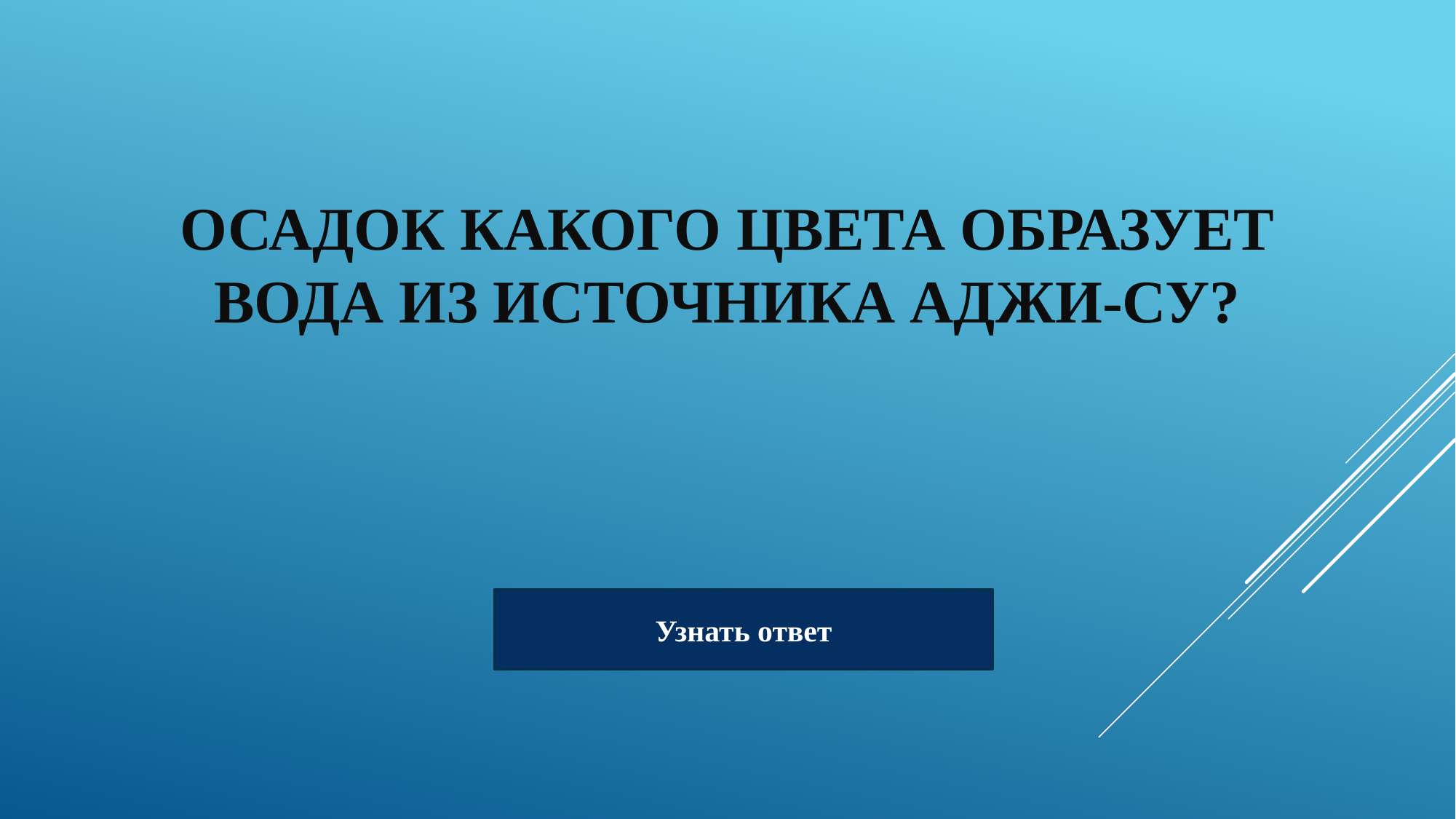

# Осадок какого цвета образует вода из источника Аджи-Су?